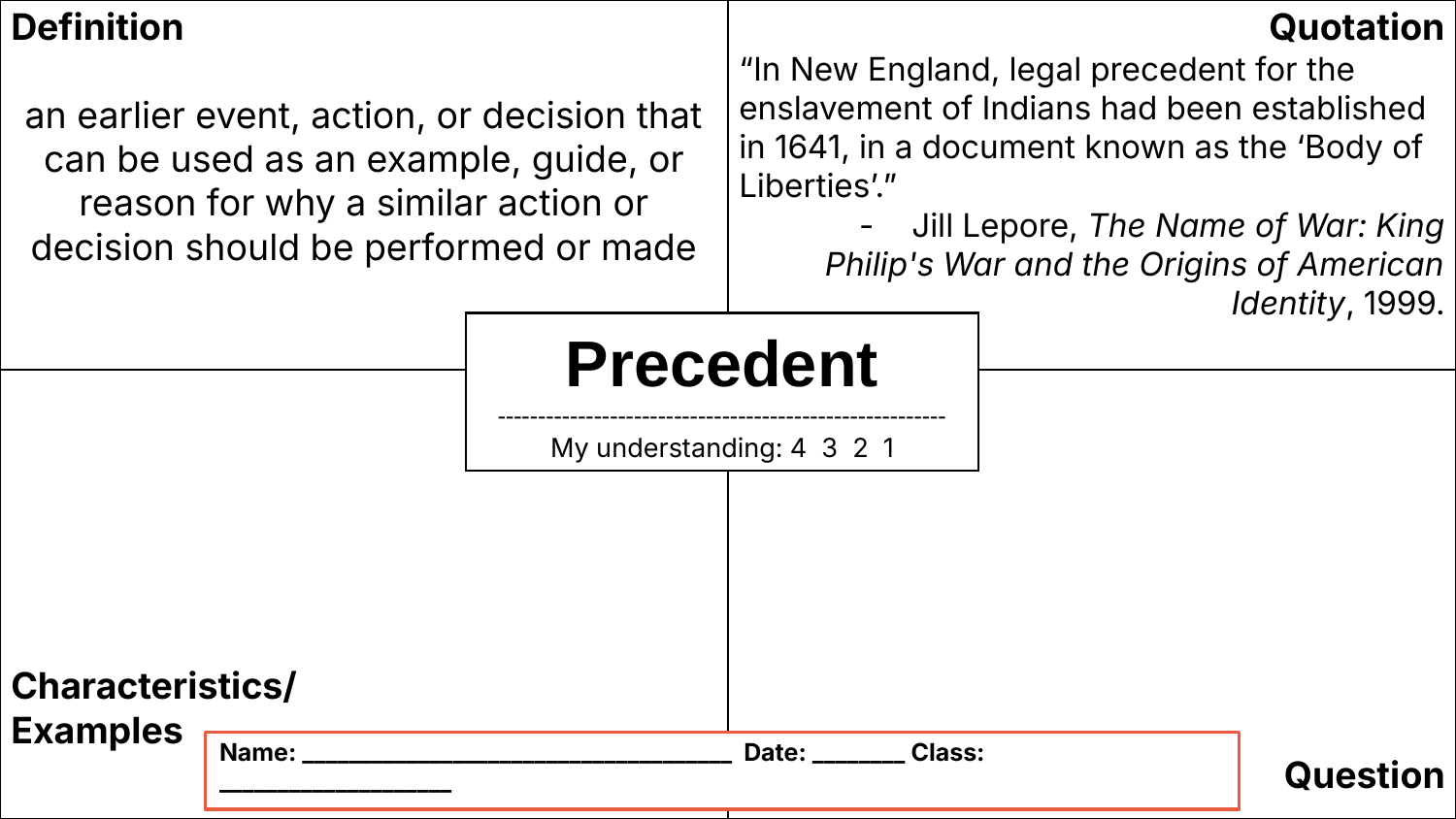

| Definition an earlier event, action, or decision that can be used as an example, guide, or reason for why a similar action or decision should be performed or made | Quotation “In New England, legal precedent for the enslavement of Indians had been established in 1641, in a document known as the ‘Body of Liberties’.” Jill Lepore, The Name of War: King Philip's War and the Origins of American Identity, 1999. |
| --- | --- |
| Characteristics/ Examples | Question |
Precedent
--------------------------------------------------------
My understanding: 4  3  2  1
Name: _____________________________________  Date: ________ Class: ____________________